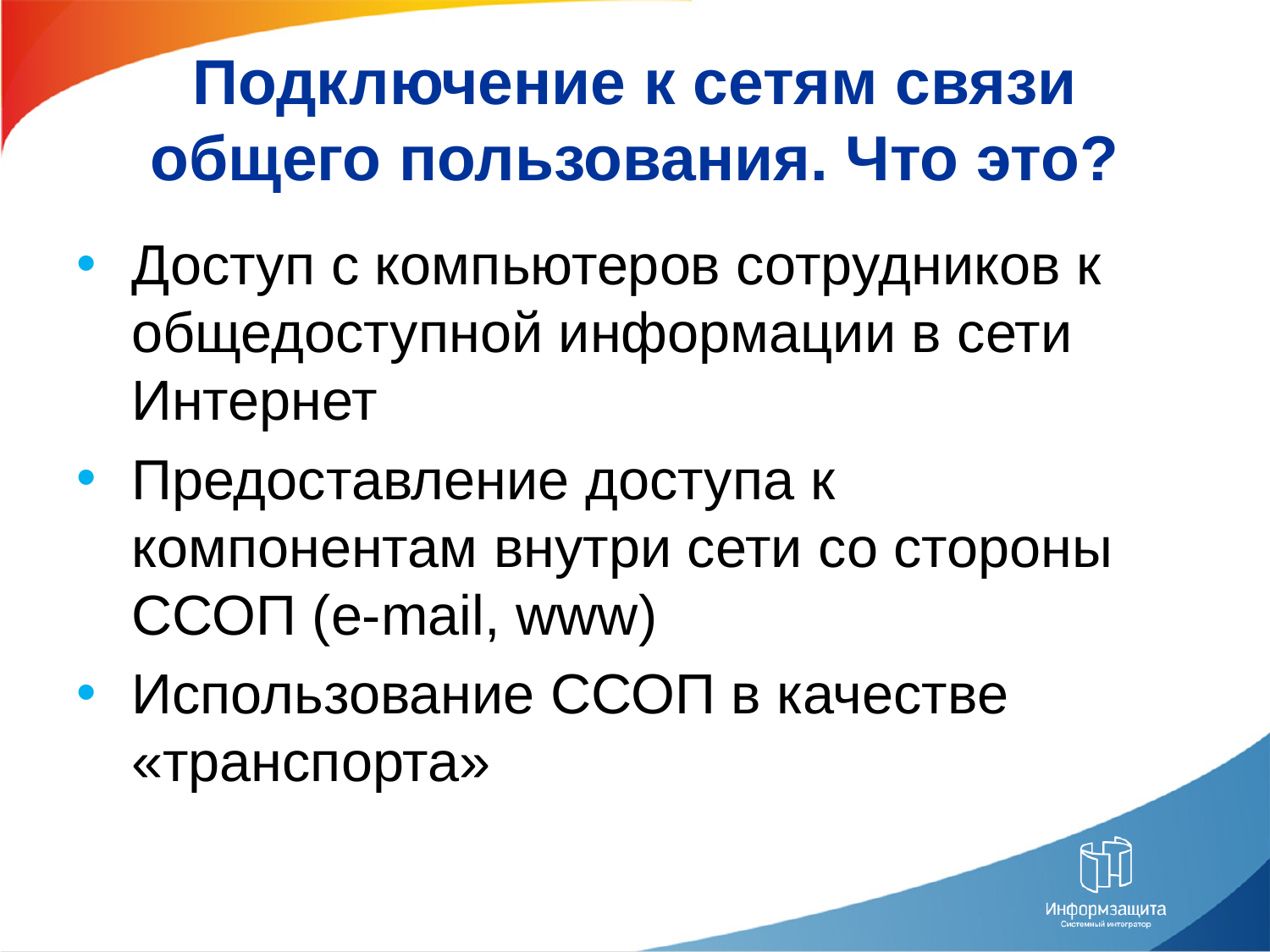

# Подключение к сетям связи общего пользования. Что это?
Доступ с компьютеров сотрудников к общедоступной информации в сети Интернет
Предоставление доступа к компонентам внутри сети со стороны ССОП (e-mail, www)
Использование ССОП в качестве «транспорта»